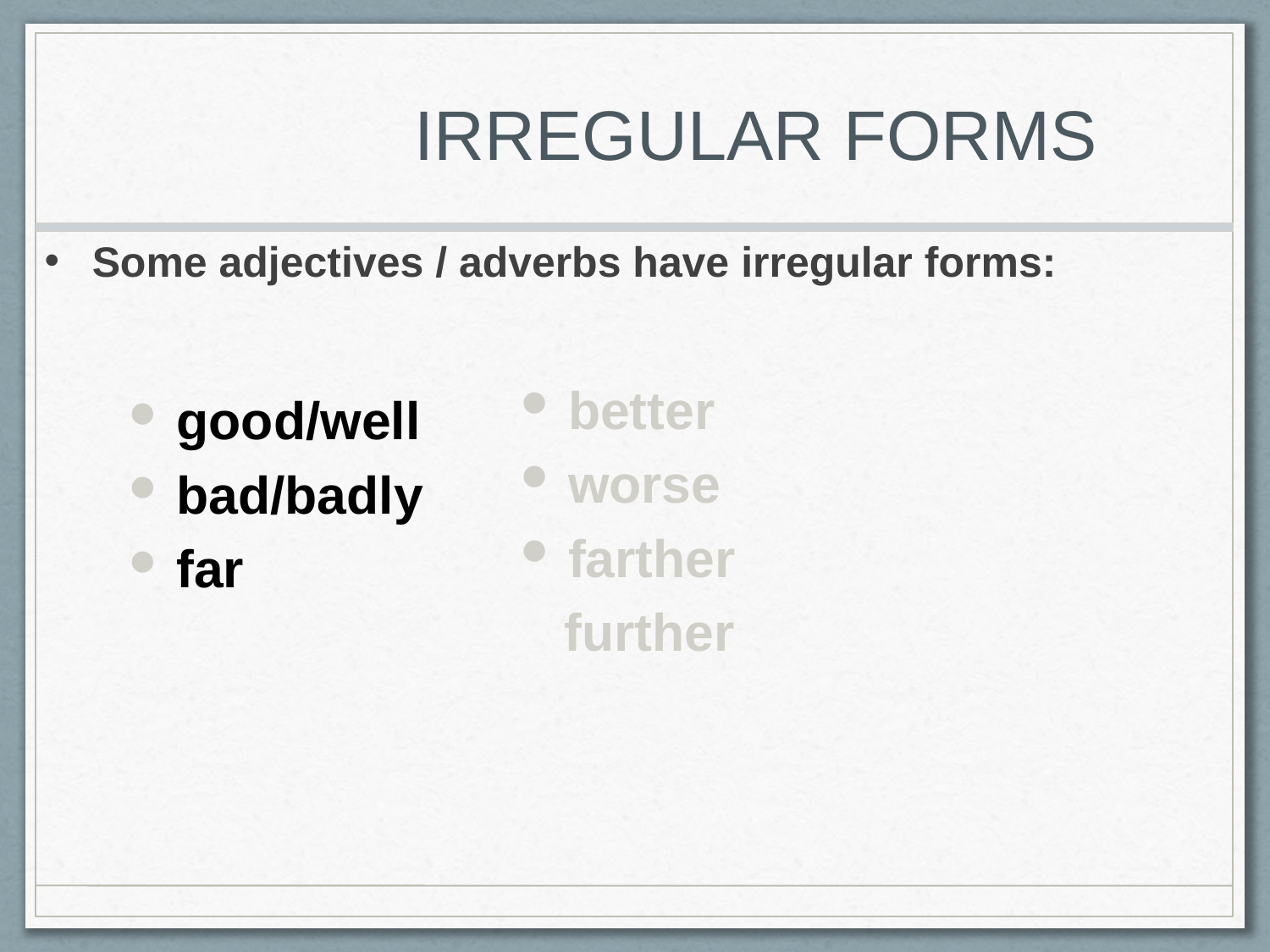

# IRREGULAR FORMS
Some adjectives / adverbs have irregular forms:
better
worse
farther
   further

good/well
bad/badly
far